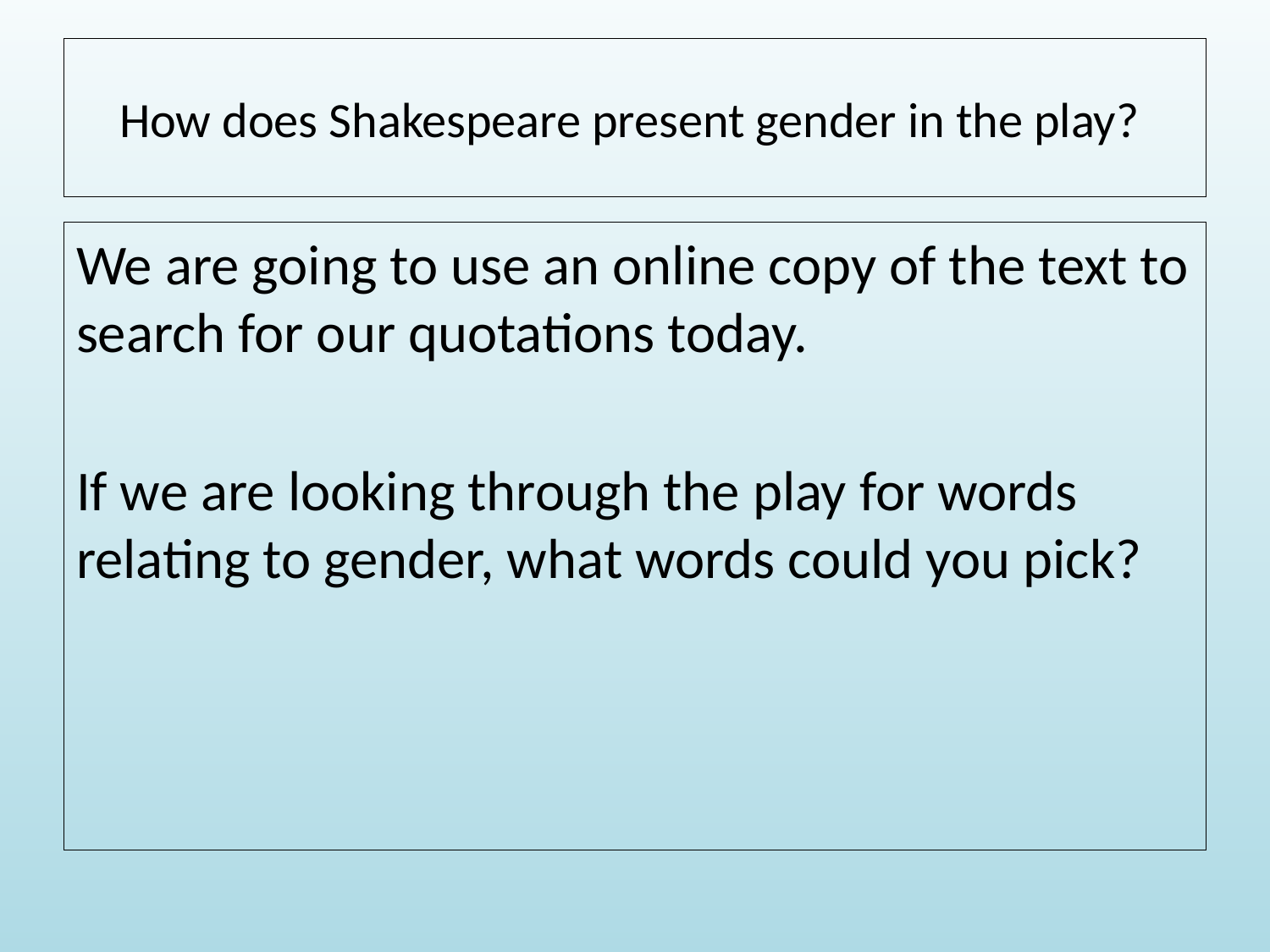

# How does Shakespeare present gender in the play?
We are going to use an online copy of the text to search for our quotations today.

If we are looking through the play for words relating to gender, what words could you pick?